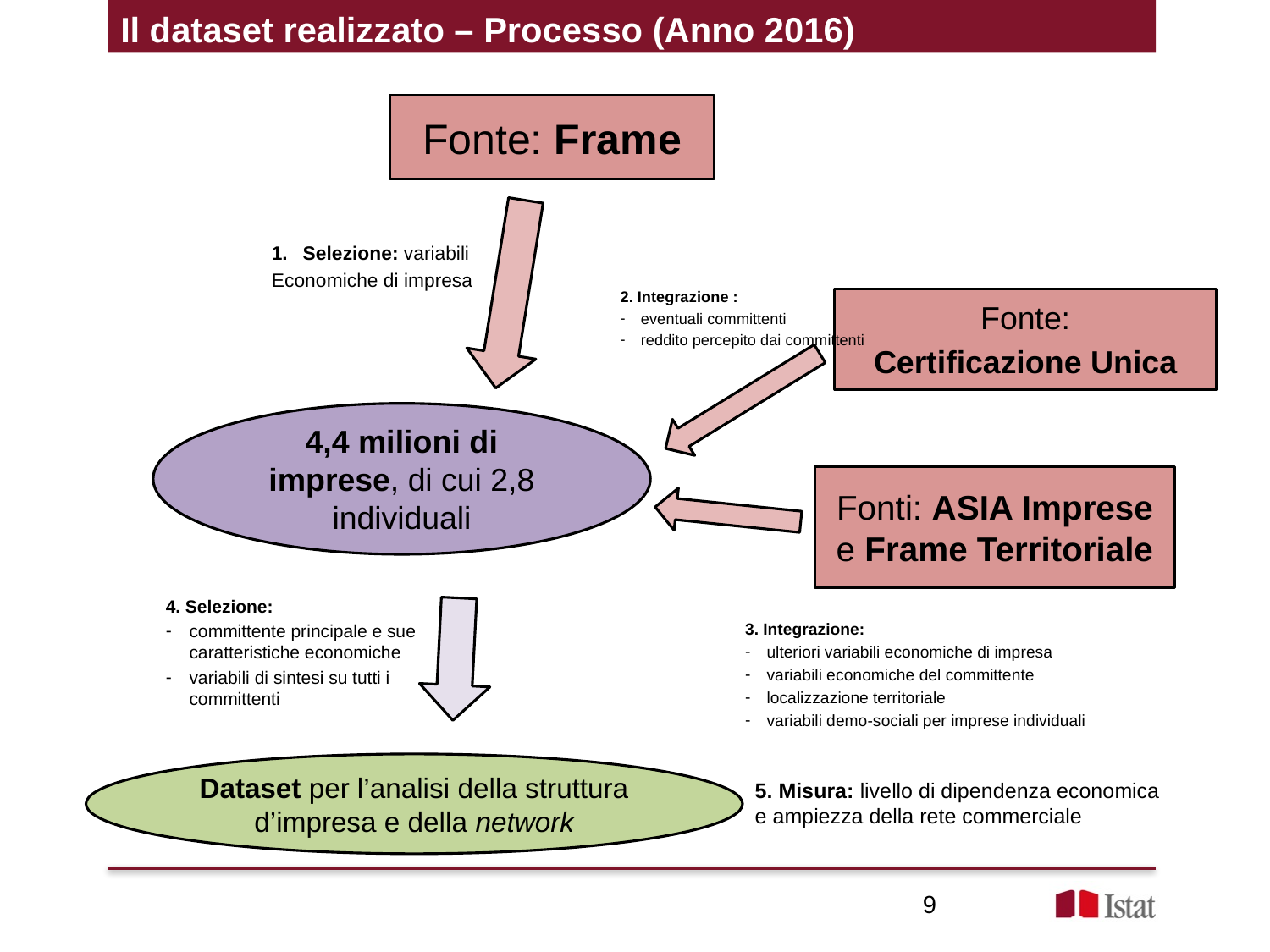

Il dataset realizzato – Processo (Anno 2016)
Fonte: Frame

Selezione: variabili
Economiche di impresa
2. Integrazione :
eventuali committenti
reddito percepito dai committenti
Fonte:
Certificazione Unica

4,4 milioni di imprese, di cui 2,8 individuali

Fonti: ASIA Imprese e Frame Territoriale
4. Selezione:
committente principale e sue caratteristiche economiche
variabili di sintesi su tutti i committenti

3. Integrazione:
ulteriori variabili economiche di impresa
variabili economiche del committente
localizzazione territoriale
variabili demo-sociali per imprese individuali
Dataset per l’analisi della struttura d’impresa e della network
5. Misura: livello di dipendenza economica e ampiezza della rete commerciale
9